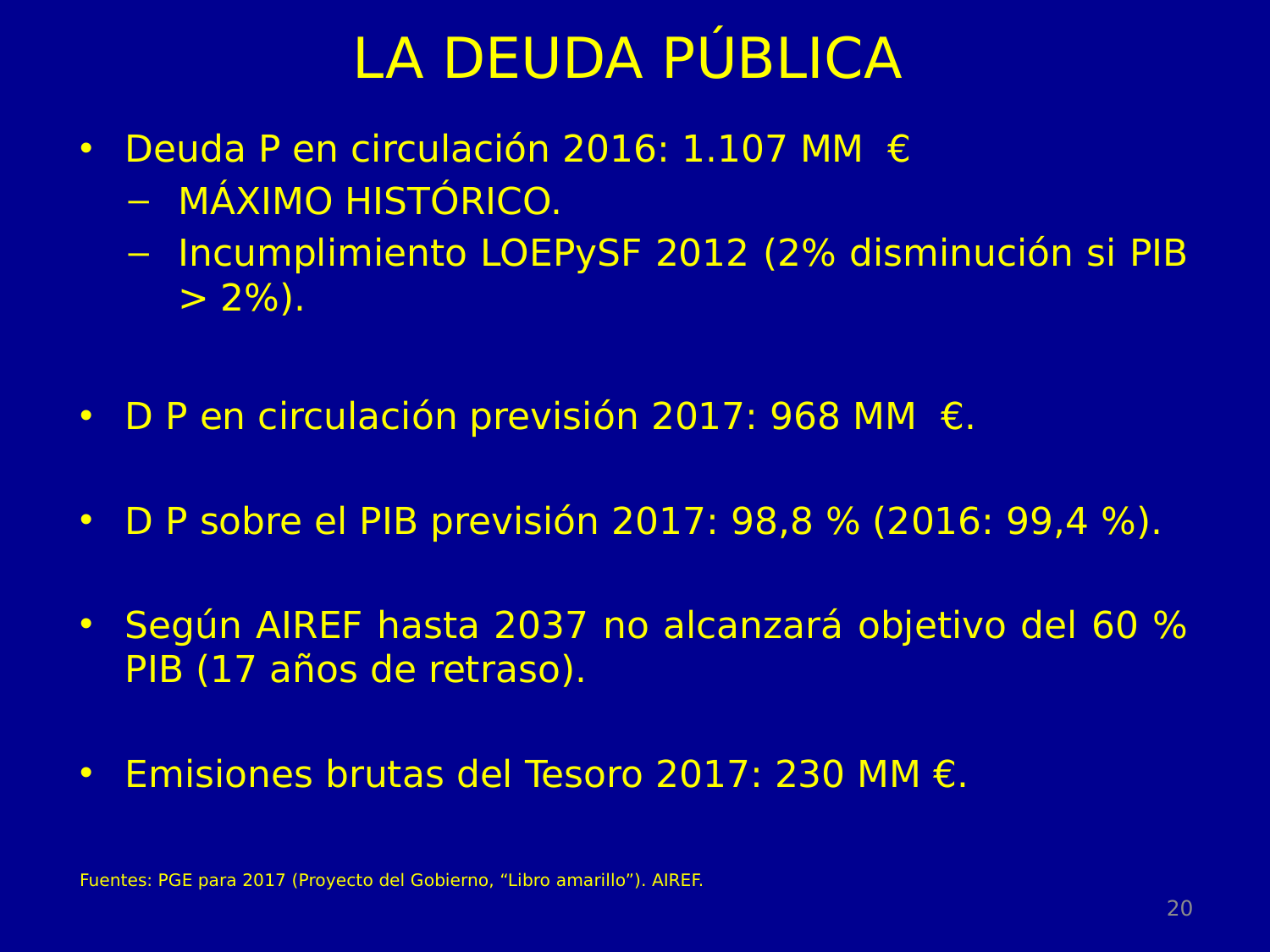

# LA DEUDA PÚBLICA
Deuda P en circulación 2016: 1.107 MM  €
MÁXIMO HISTÓRICO.
Incumplimiento LOEPySF 2012 (2% disminución si PIB > 2%).

D P en circulación previsión 2017: 968 MM  €.

D P sobre el PIB previsión 2017: 98,8 % (2016: 99,4 %).

Según AIREF hasta 2037 no alcanzará objetivo del 60 % PIB (17 años de retraso).

Emisiones brutas del Tesoro 2017: 230 MM €.

Fuentes: PGE para 2017 (Proyecto del Gobierno, “Libro amarillo”). AIREF.
20